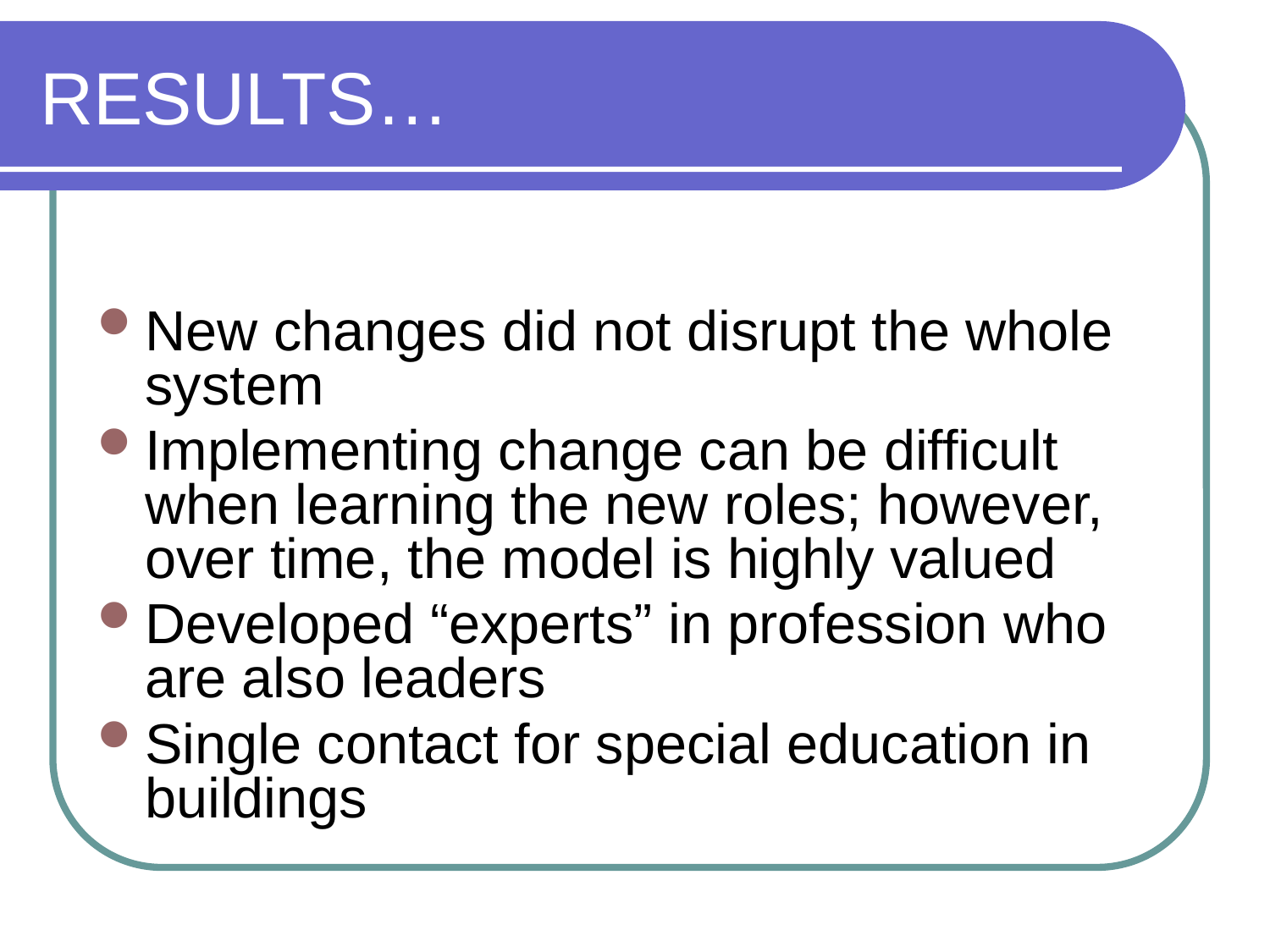

RESULTS…

New changes did not disrupt the whole system
Implementing change can be difficult when learning the new roles; however, over time, the model is highly valued
Developed “experts” in profession who are also leaders
Single contact for special education in buildings